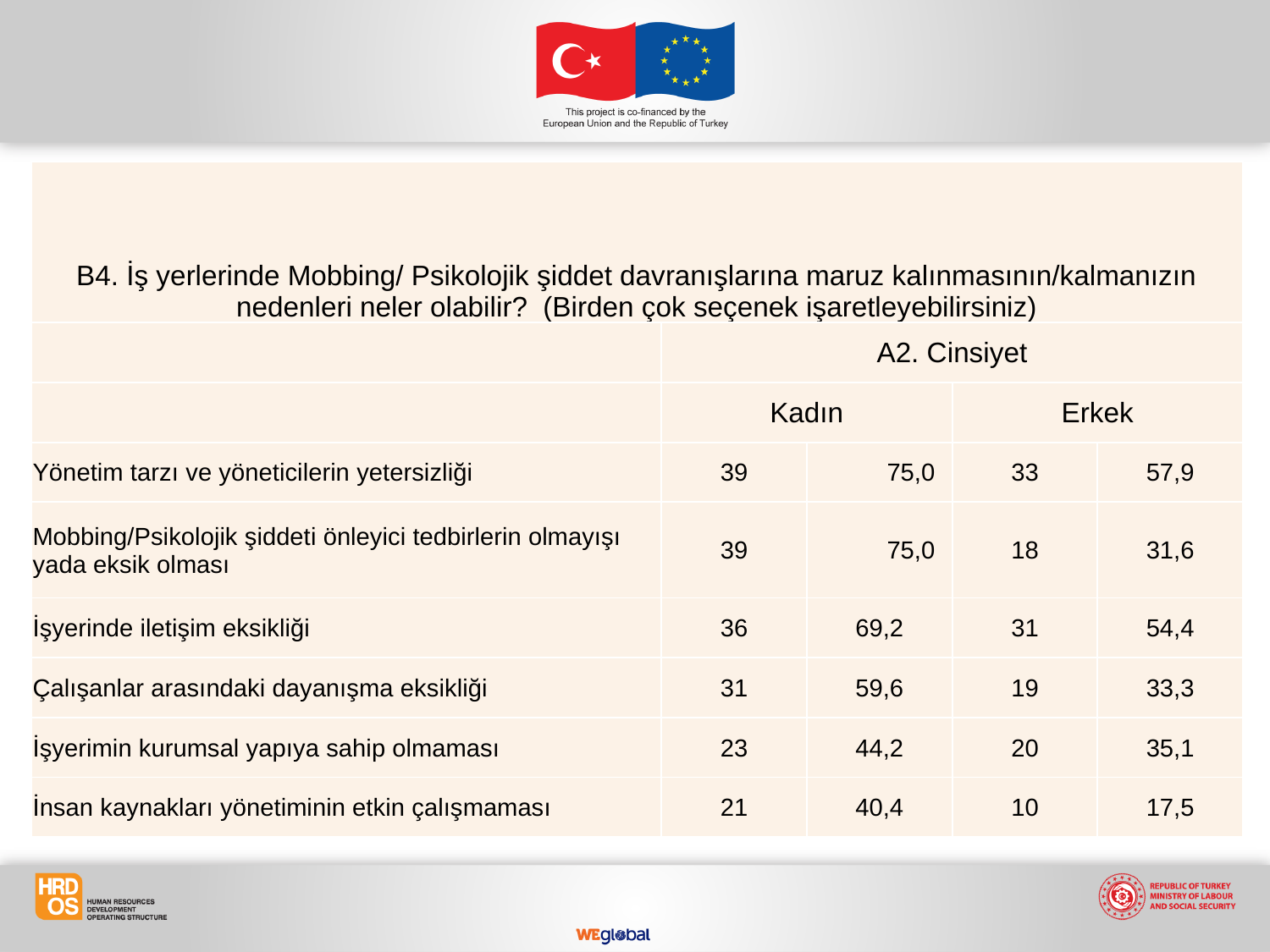

| B4. İş yerlerinde Mobbing/ Psikolojik şiddet davranışlarına maruz kalınmasının/kalmanızın nedenleri neler olabilir? (Birden çok seçenek işaretleyebilirsiniz) |  |  |  |  |
| --- | --- | --- | --- | --- |
|  | A2. Cinsiyet |  |  |  |
|  | Kadın |  | Erkek |  |
| Yönetim tarzı ve yöneticilerin yetersizliği | 39 | 75,0 | 33 | 57,9 |
| Mobbing/Psikolojik şiddeti önleyici tedbirlerin olmayışı yada eksik olması | 39 | 75,0 | 18 | 31,6 |
| İşyerinde iletişim eksikliği | 36 | 69,2 | 31 | 54,4 |
| Çalışanlar arasındaki dayanışma eksikliği | 31 | 59,6 | 19 | 33,3 |
| İşyerimin kurumsal yapıya sahip olmaması | 23 | 44,2 | 20 | 35,1 |
| İnsan kaynakları yönetiminin etkin çalışmaması | 21 | 40,4 | 10 | 17,5 |